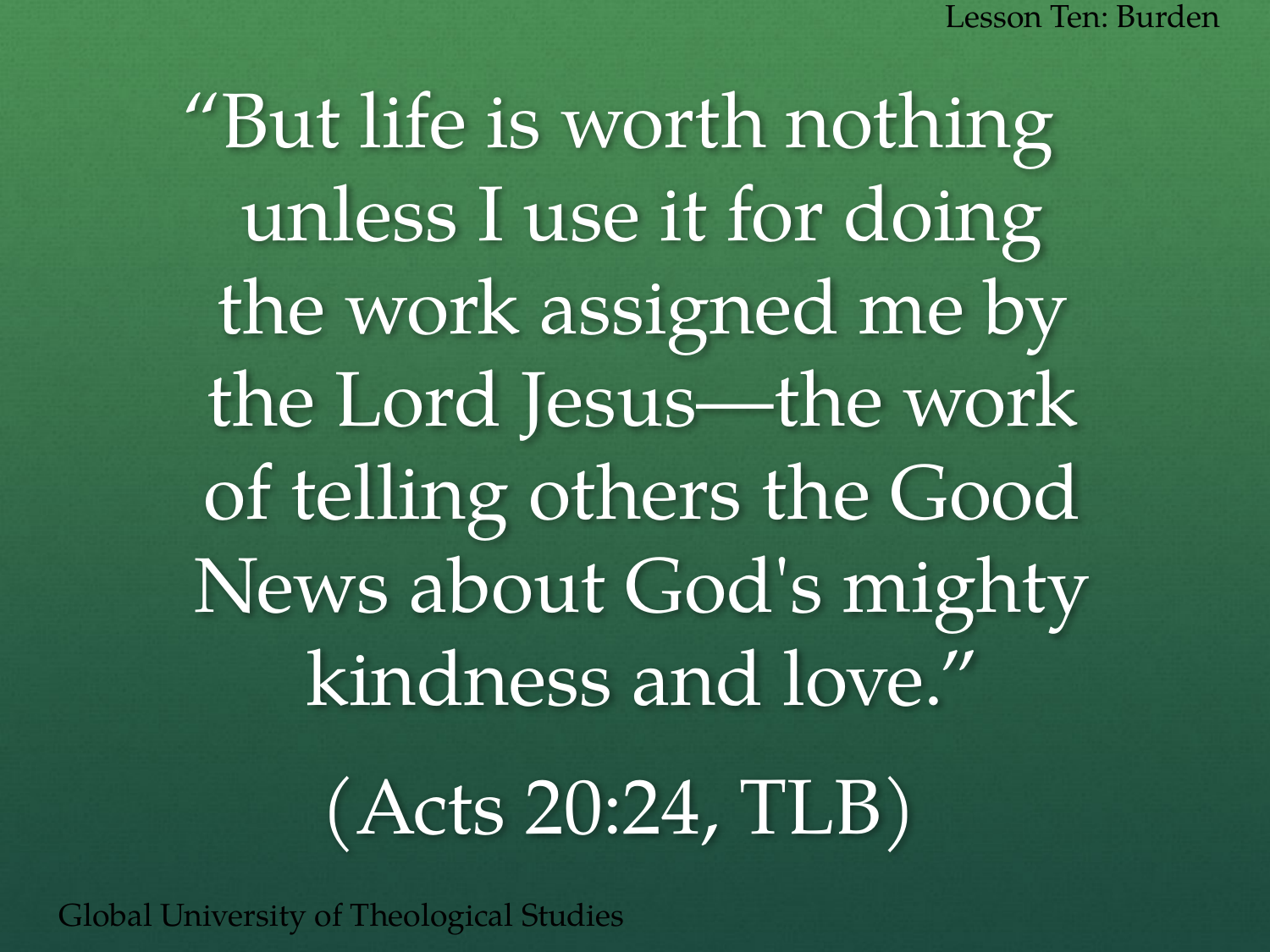

Lesson Ten: Burden

“But life is worth nothing unless I use it for doing the work assigned me by the Lord Jesus—the work of telling others the Good News about God's mighty kindness and love.”
(Acts 20:24, TLB)
Global University of Theological Studies